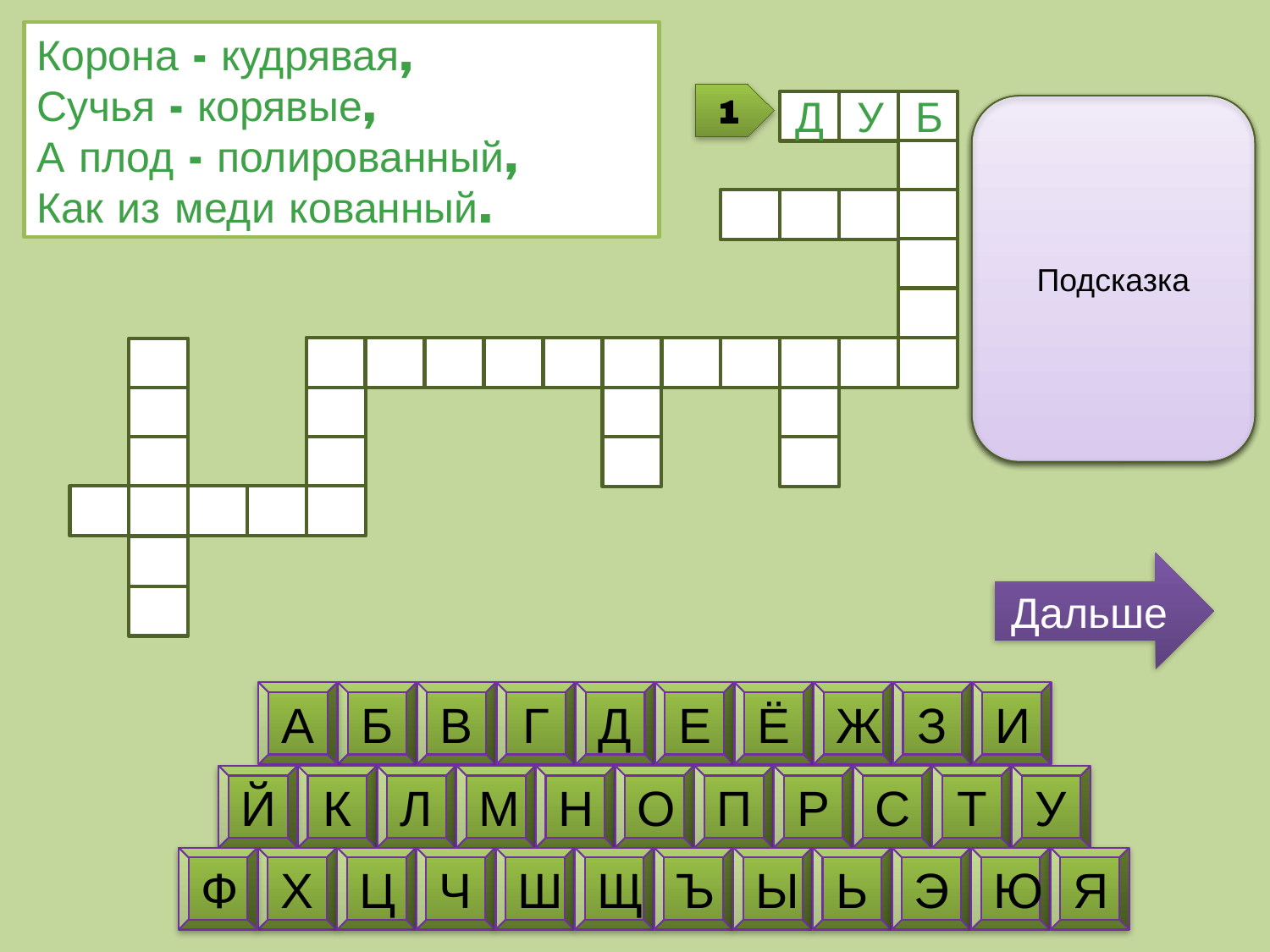

Корона - кудрявая,
Сучья - корявые,
А плод - полированный,
Как из меди кованный.
1
Д
У
Б

Подсказка

Дальше
А
Б
В
Г
Д
Е
Ё
Ж
З
И
Й
К
Л
М
Н
О
П
Р
С
Т
У
Ф
Х
Ц
Ч
Ш
Щ
Ъ
Ы
Ь
Э
Ю
Я